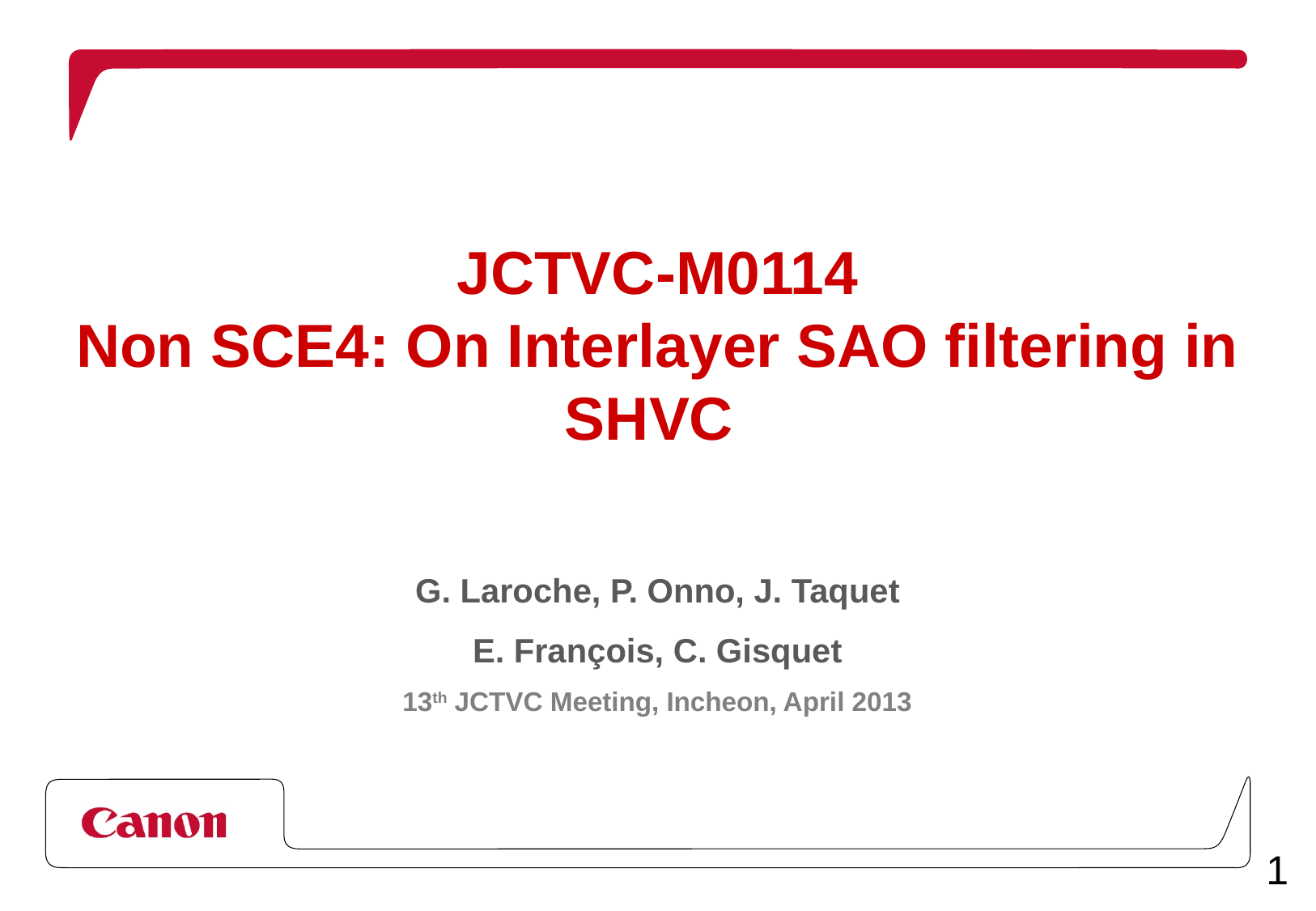

# JCTVC-M0114 Non SCE4: On Interlayer SAO filtering in SHVC
G. Laroche, P. Onno, J. Taquet
E. François, C. Gisquet
13th JCTVC Meeting, Incheon, April 2013

1